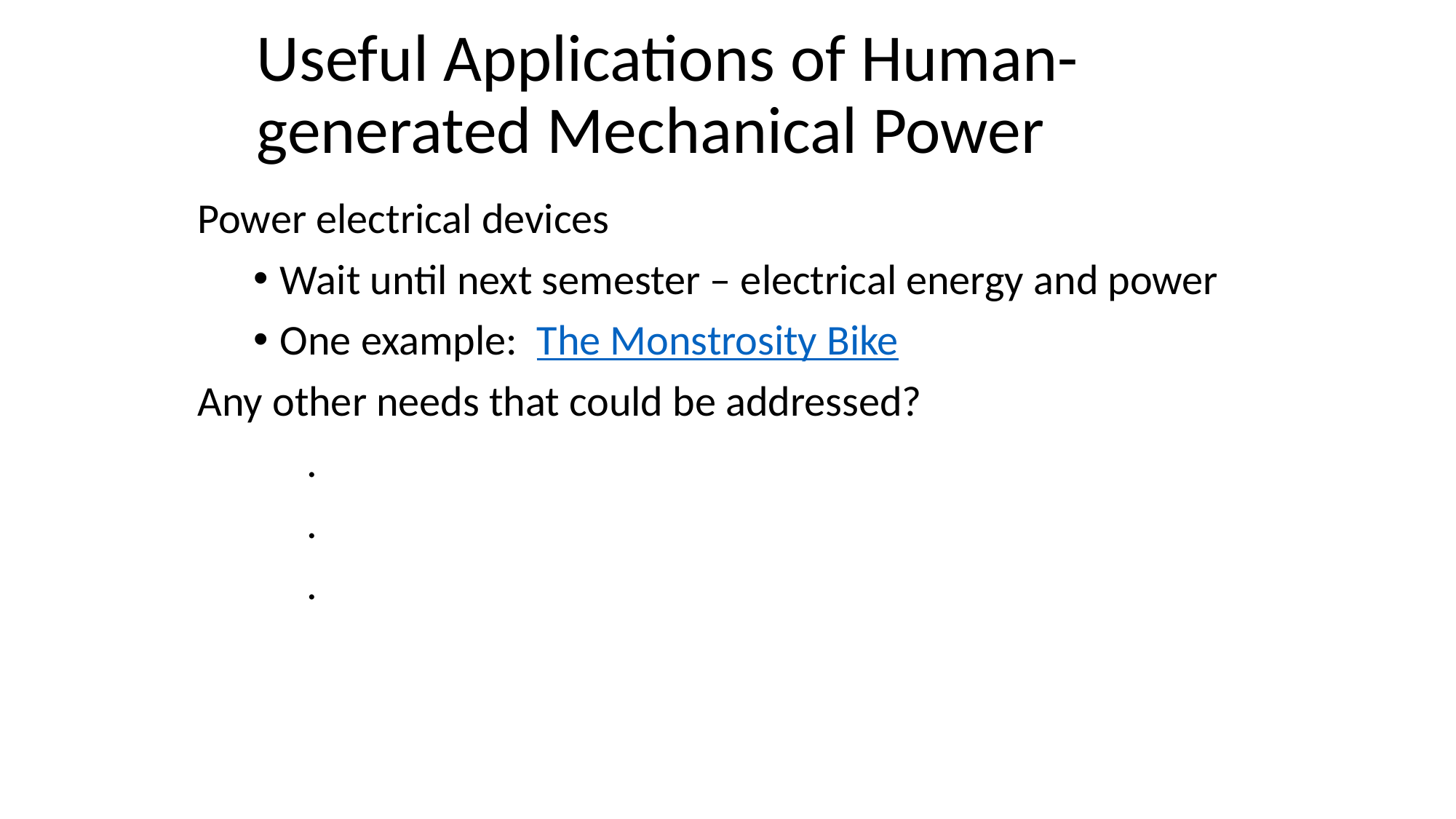

# Useful Applications of Human-generated Mechanical Power
Power electrical devices
Wait until next semester – electrical energy and power
One example:  The Monstrosity Bike
Any other needs that could be addressed?
	.
	.
	.